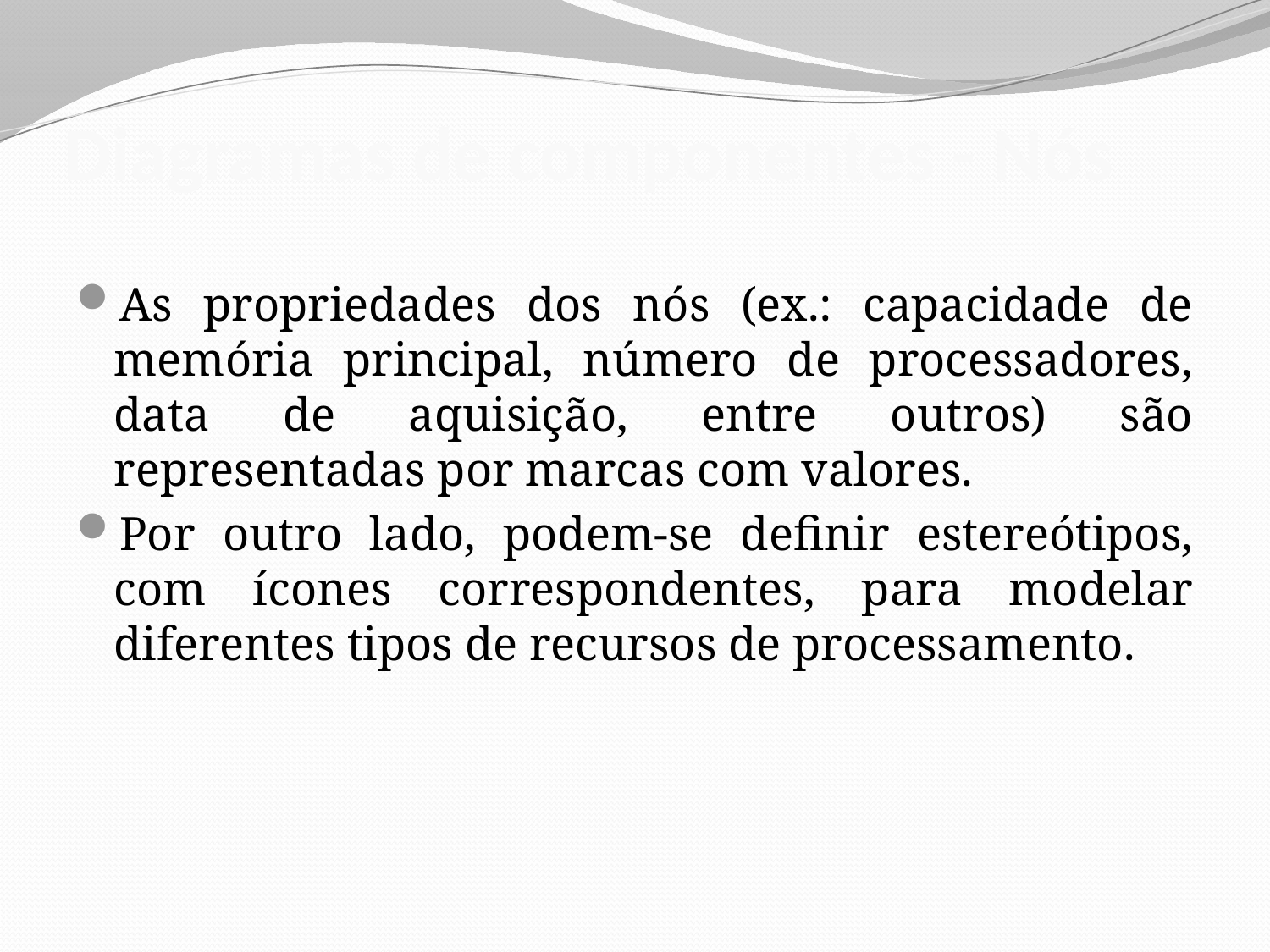

# Diagramas de componentes - Nós
As propriedades dos nós (ex.: capacidade de memória principal, número de processadores, data de aquisição, entre outros) são representadas por marcas com valores.
Por outro lado, podem-se definir estereótipos, com ícones correspondentes, para modelar diferentes tipos de recursos de processamento.